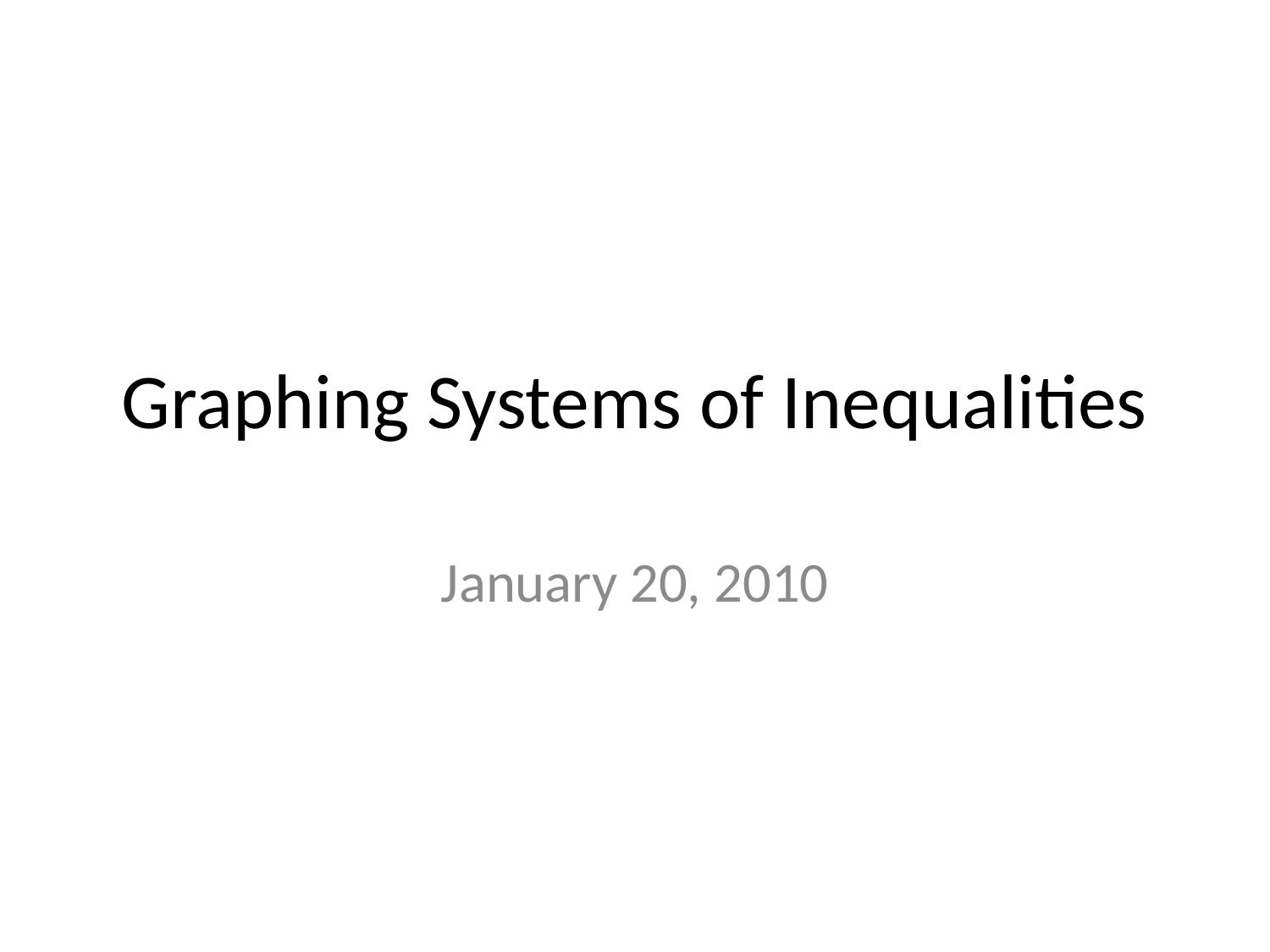

# Graphing Systems of Inequalities
January 20, 2010